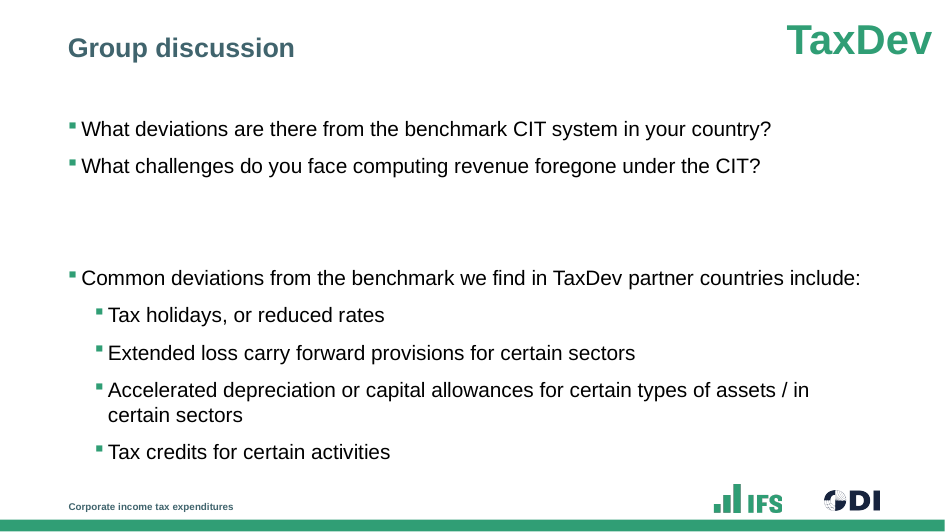

# Group discussion
What deviations are there from the benchmark CIT system in your country?
What challenges do you face computing revenue foregone under the CIT?

Common deviations from the benchmark we find in TaxDev partner countries include:
Tax holidays, or reduced rates
Extended loss carry forward provisions for certain sectors
Accelerated depreciation or capital allowances for certain types of assets / in certain sectors
Tax credits for certain activities
Corporate income tax expenditures